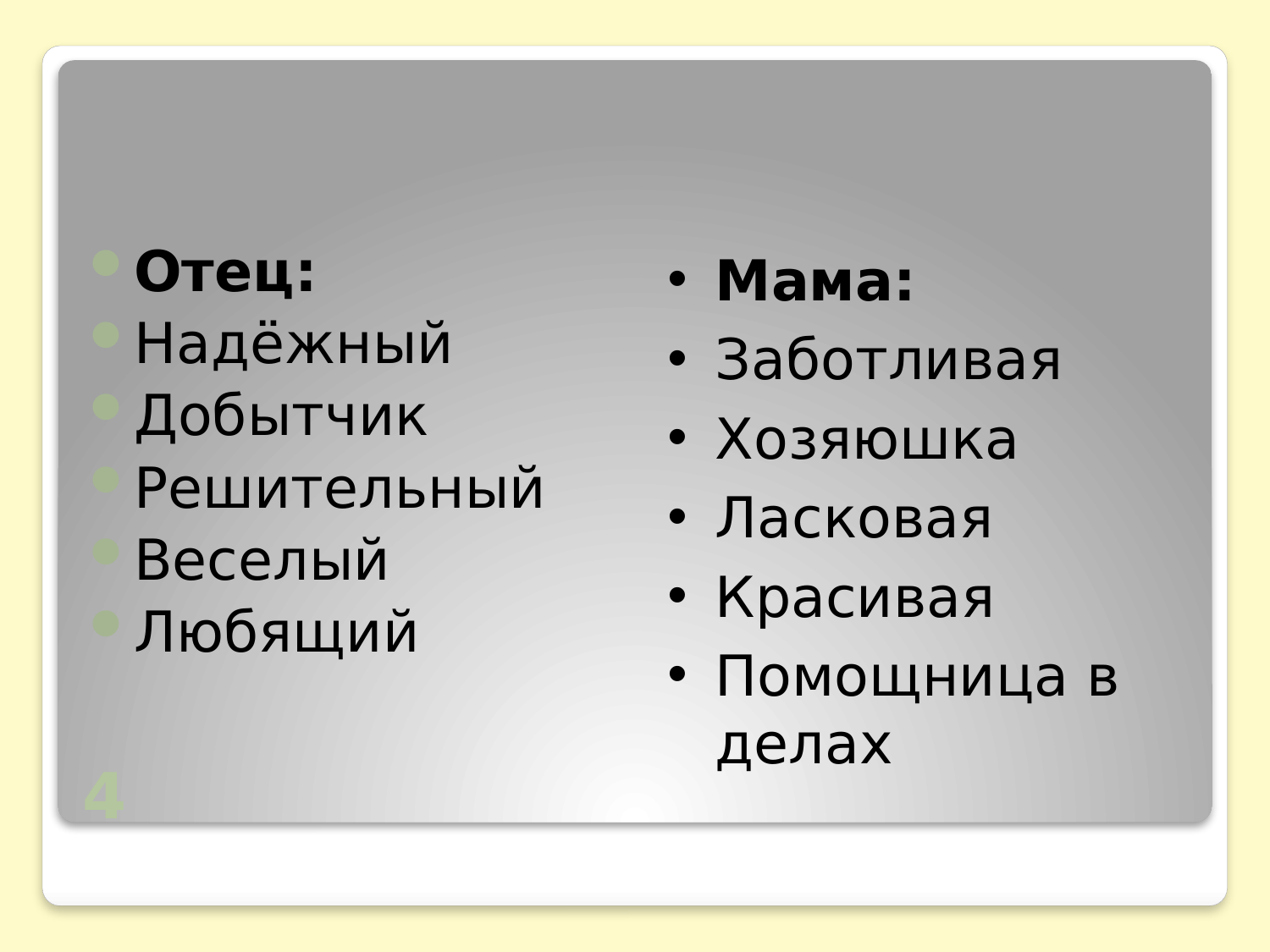

Отец:
Надёжный
Добытчик
Решительный
Веселый
Любящий
Мама:
Заботливая
Хозяюшка
Ласковая
Красивая
Помощница в делах
# 4